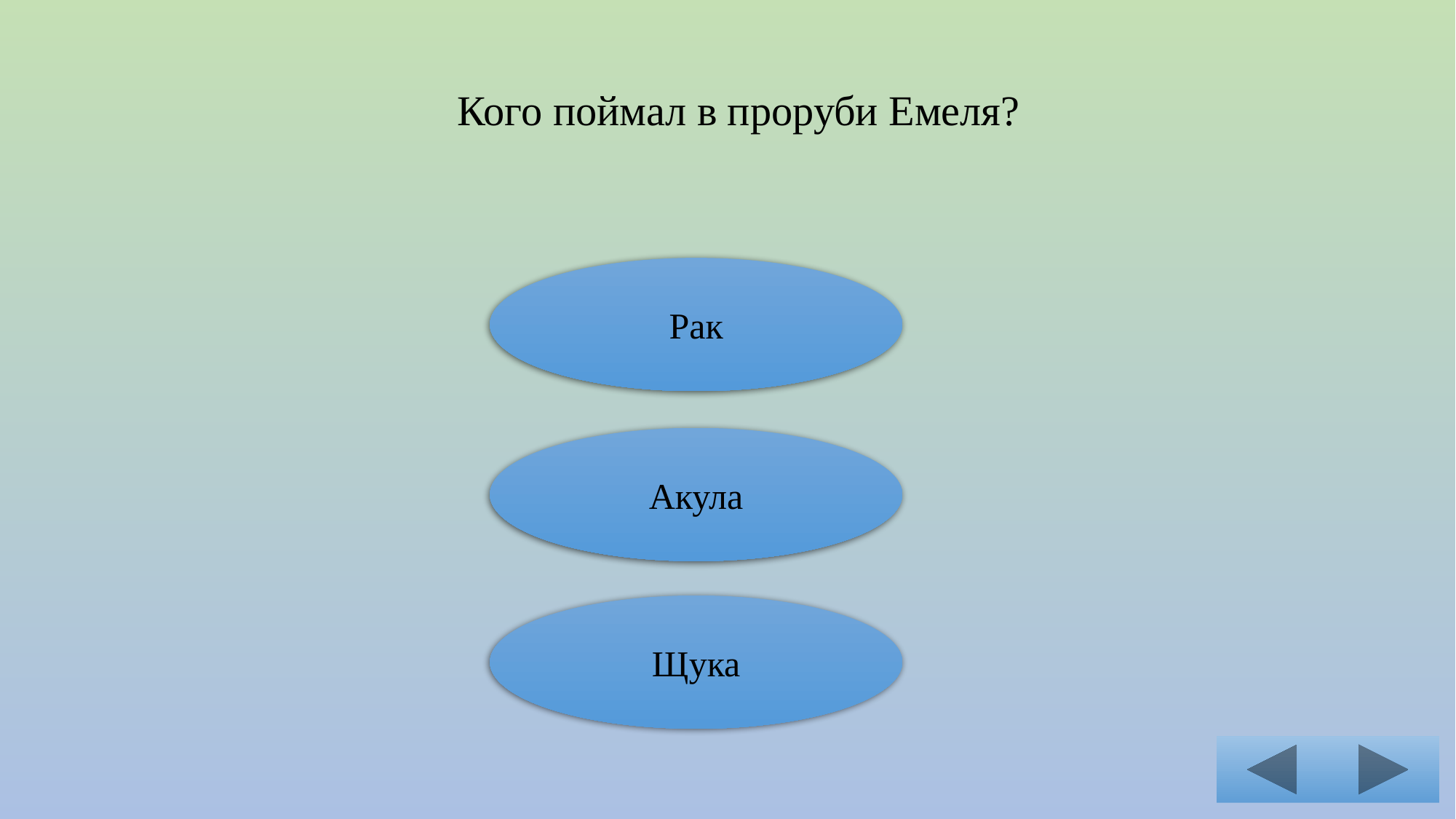

Кого поймал в проруби Емеля?
Рак
Акула
Щука